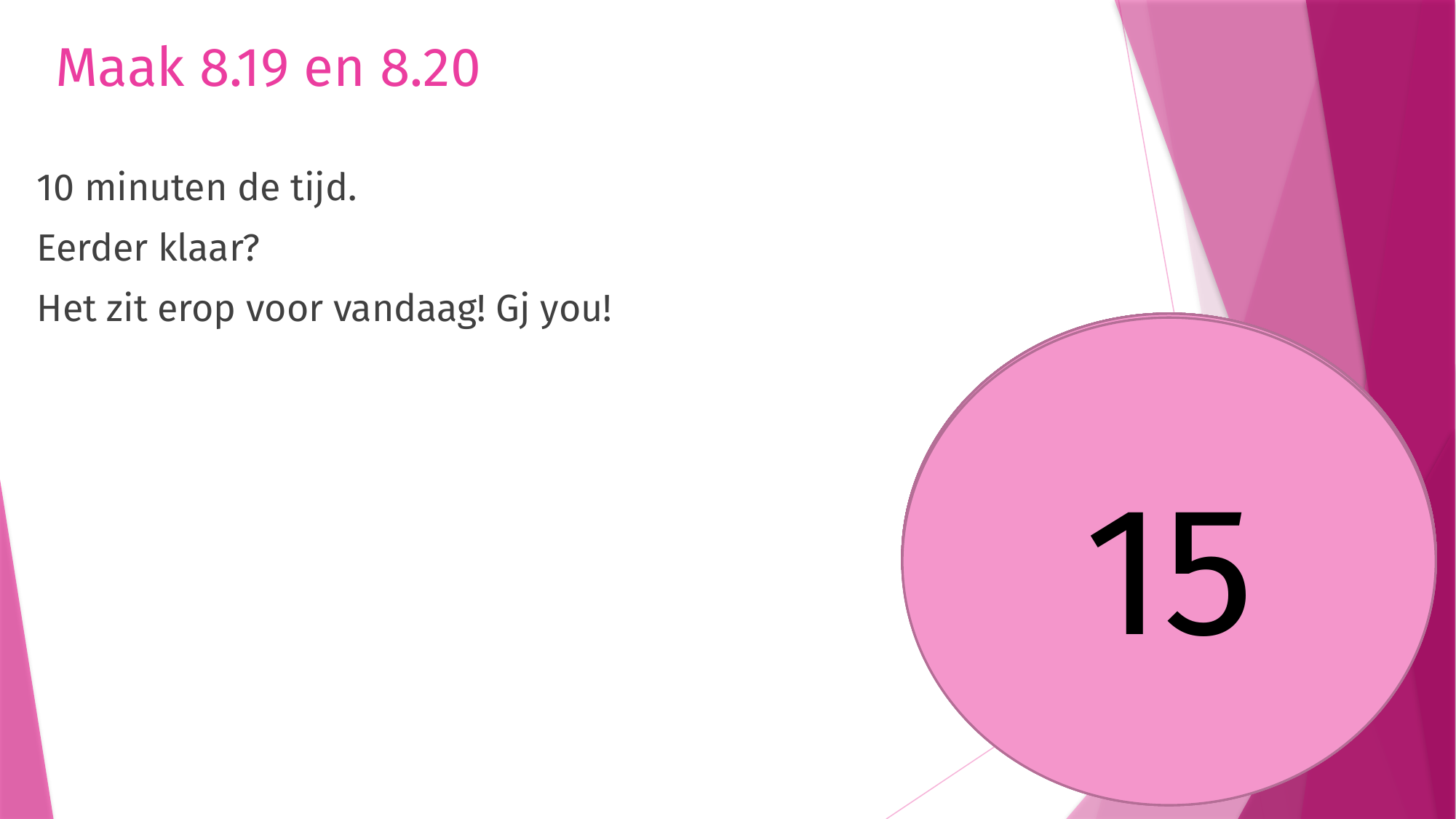

# Maak 8.19 en 8.20
10 minuten de tijd.
Eerder klaar?
Het zit erop voor vandaag! Gj you!

13
9
10
8
5
6
7
4
3
1
2
12
15
14
11